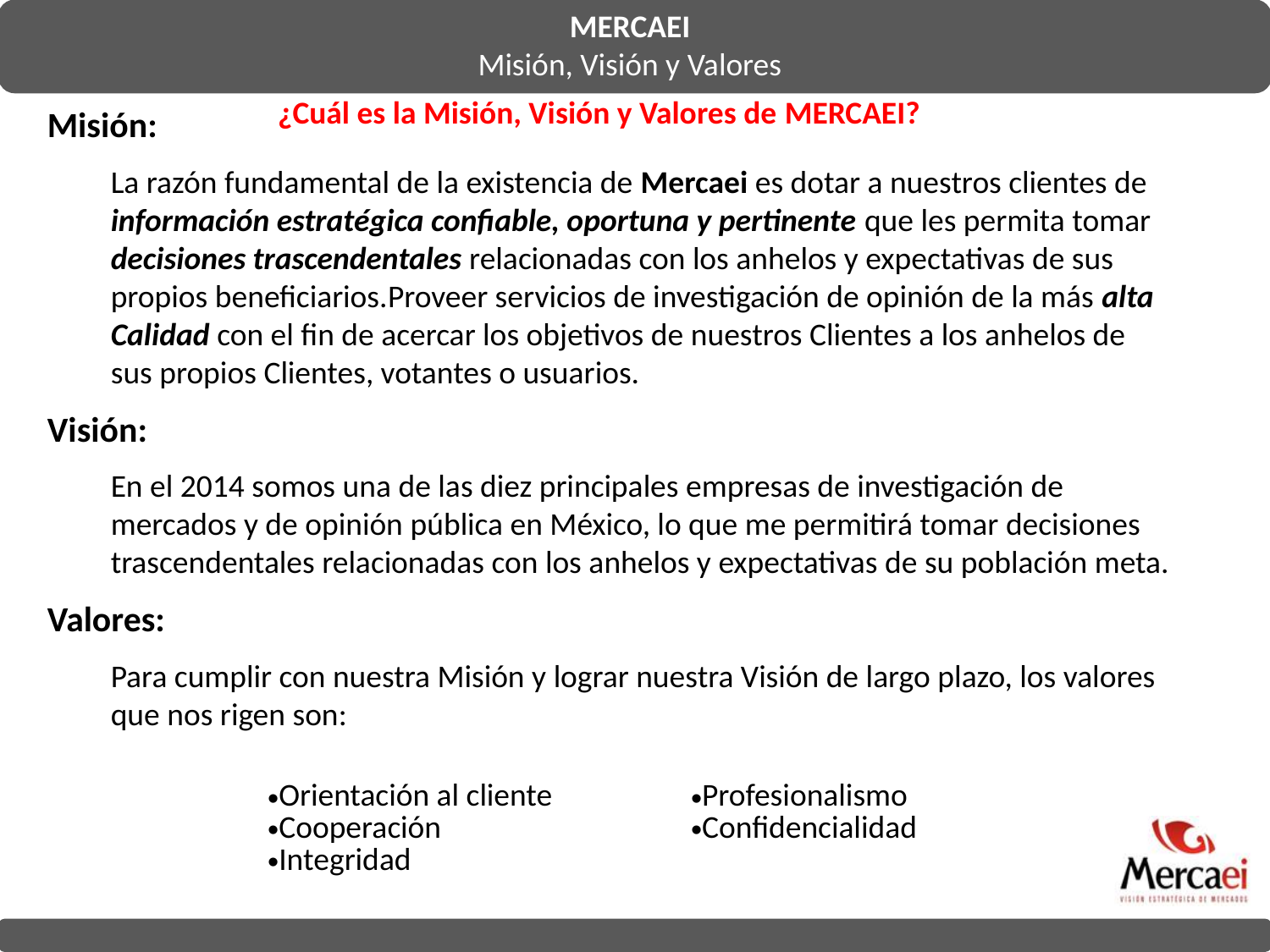

MERCAEI
Misión, Visión y Valores
¿Cuál es la Misión, Visión y Valores de Mercaei?

Misión:
La razón fundamental de la existencia de Mercaei es dotar a nuestros clientes de información estratégica confiable, oportuna y pertinente que les permita tomar decisiones trascendentales relacionadas con los anhelos y expectativas de sus propios beneficiarios.Proveer servicios de investigación de opinión de la más alta Calidad con el fin de acercar los objetivos de nuestros Clientes a los anhelos de sus propios Clientes, votantes o usuarios.
Visión:
En el 2014 somos una de las diez principales empresas de investigación de mercados y de opinión pública en México, lo que me permitirá tomar decisiones trascendentales relacionadas con los anhelos y expectativas de su población meta.
Valores:
Para cumplir con nuestra Misión y lograr nuestra Visión de largo plazo, los valores que nos rigen son:

| Orientación al cliente Cooperación Integridad | Profesionalismo Confidencialidad |
| --- | --- |